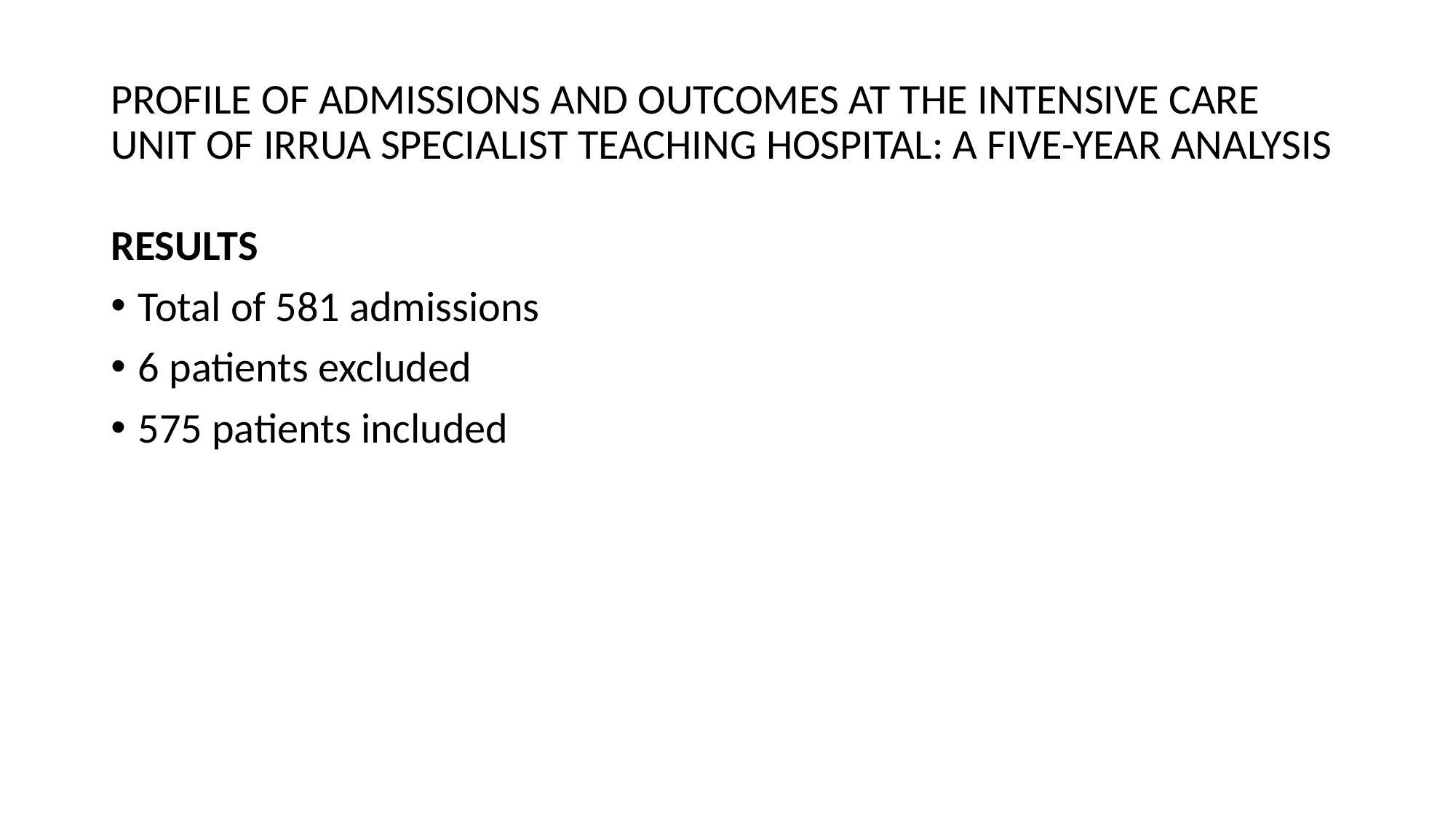

# PROFILE OF ADMISSIONS AND OUTCOMES AT THE INTENSIVE CARE UNIT OF IRRUA SPECIALIST TEACHING HOSPITAL: A FIVE-YEAR ANALYSIS
RESULTS
Total of 581 admissions
6 patients excluded
575 patients included